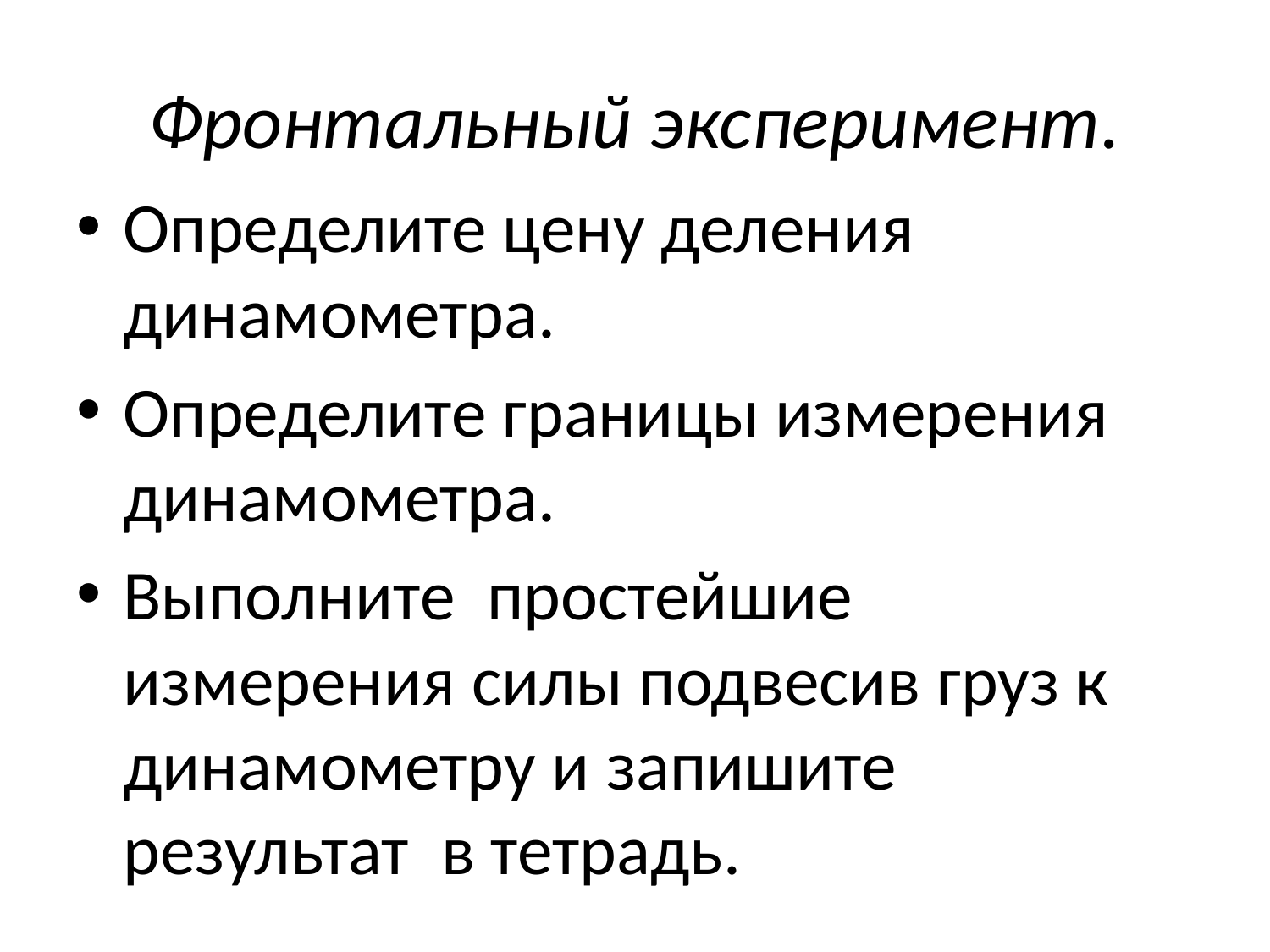

# Фронтальный эксперимент.
Определите цену деления динамометра.
Определите границы измерения динамометра.
Выполните  простейшие измерения силы подвесив груз к динамометру и запишите результат  в тетрадь.